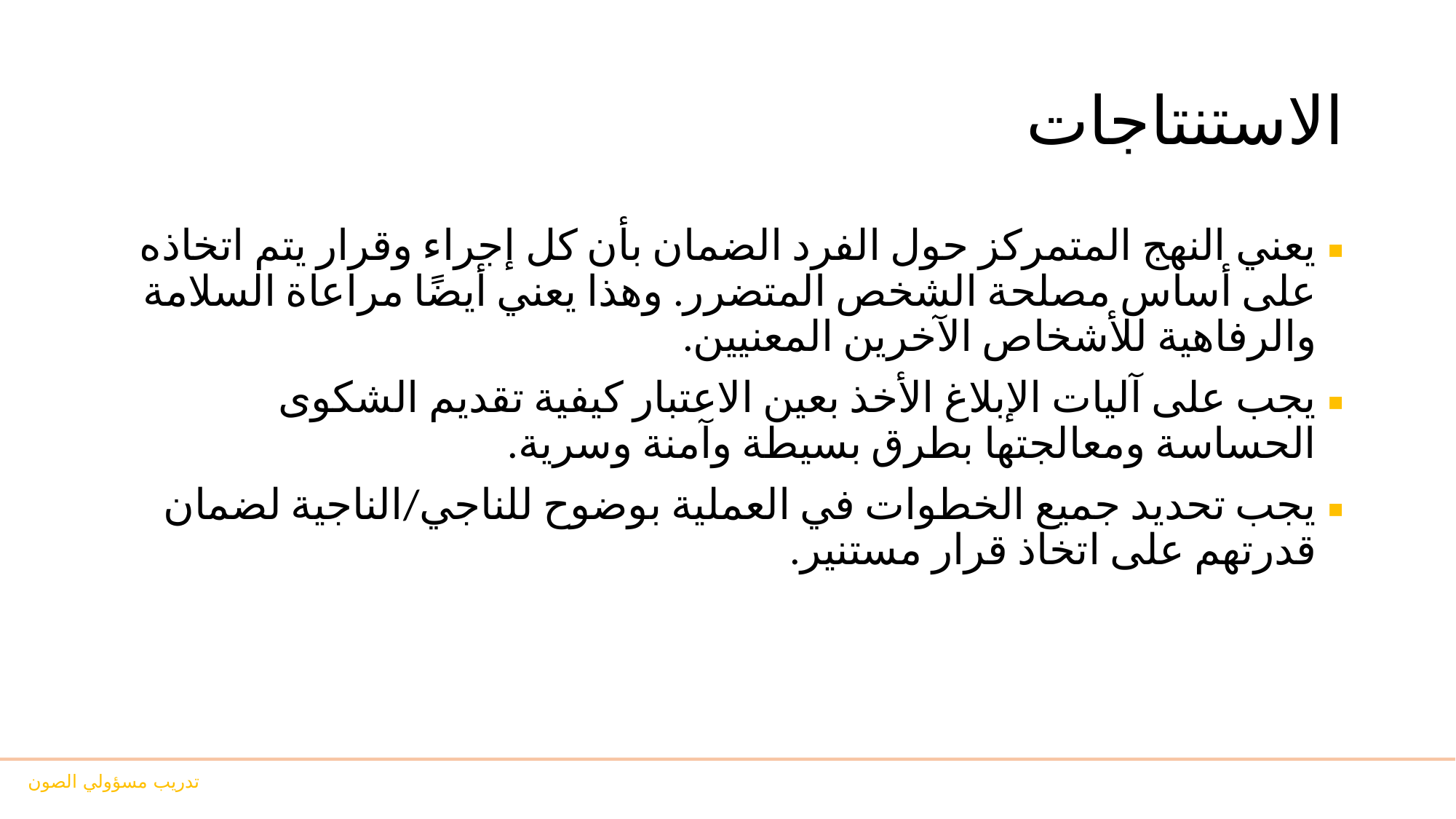

# الاستنتاجات
يعني النهج المتمركز حول الفرد الضمان بأن كل إجراء وقرار يتم اتخاذه على أساس مصلحة الشخص المتضرر. وهذا يعني أيضًا مراعاة السلامة والرفاهية للأشخاص الآخرين المعنيين.
يجب على آليات الإبلاغ الأخذ بعين الاعتبار كيفية تقديم الشكوى الحساسة ومعالجتها بطرق بسيطة وآمنة وسرية.
يجب تحديد جميع الخطوات في العملية بوضوح للناجي/الناجية لضمان قدرتهم على اتخاذ قرار مستنير.
تدريب مسؤولي الصون